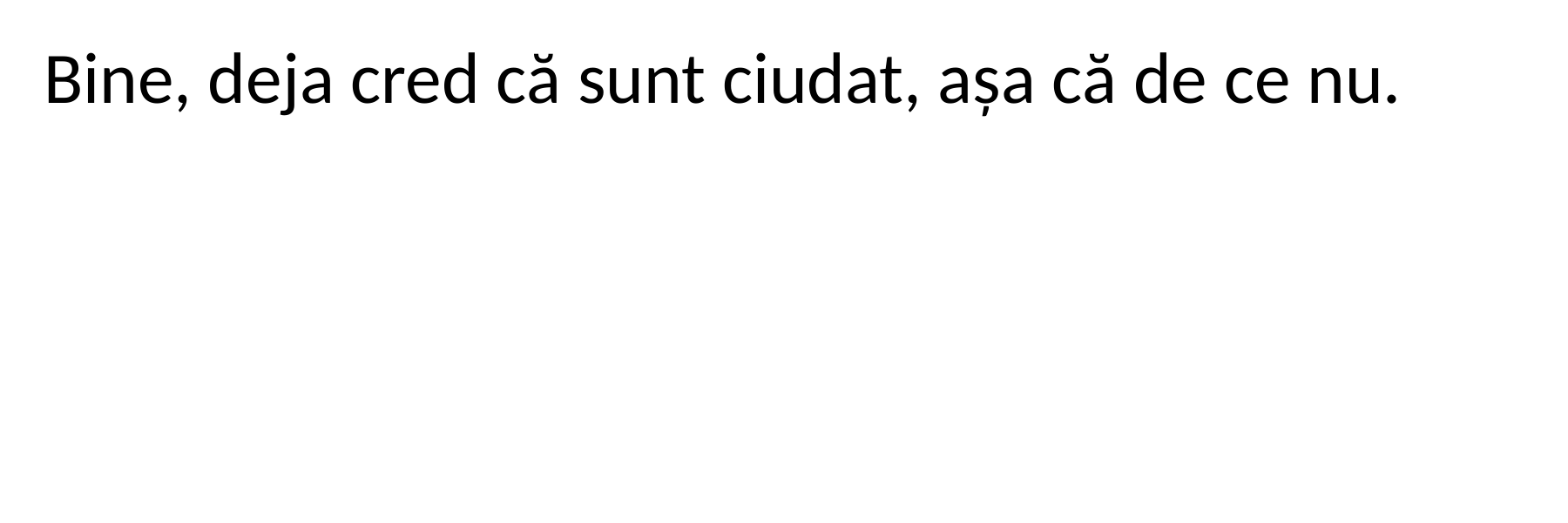

Bine, deja cred că sunt ciudat, așa că de ce nu.